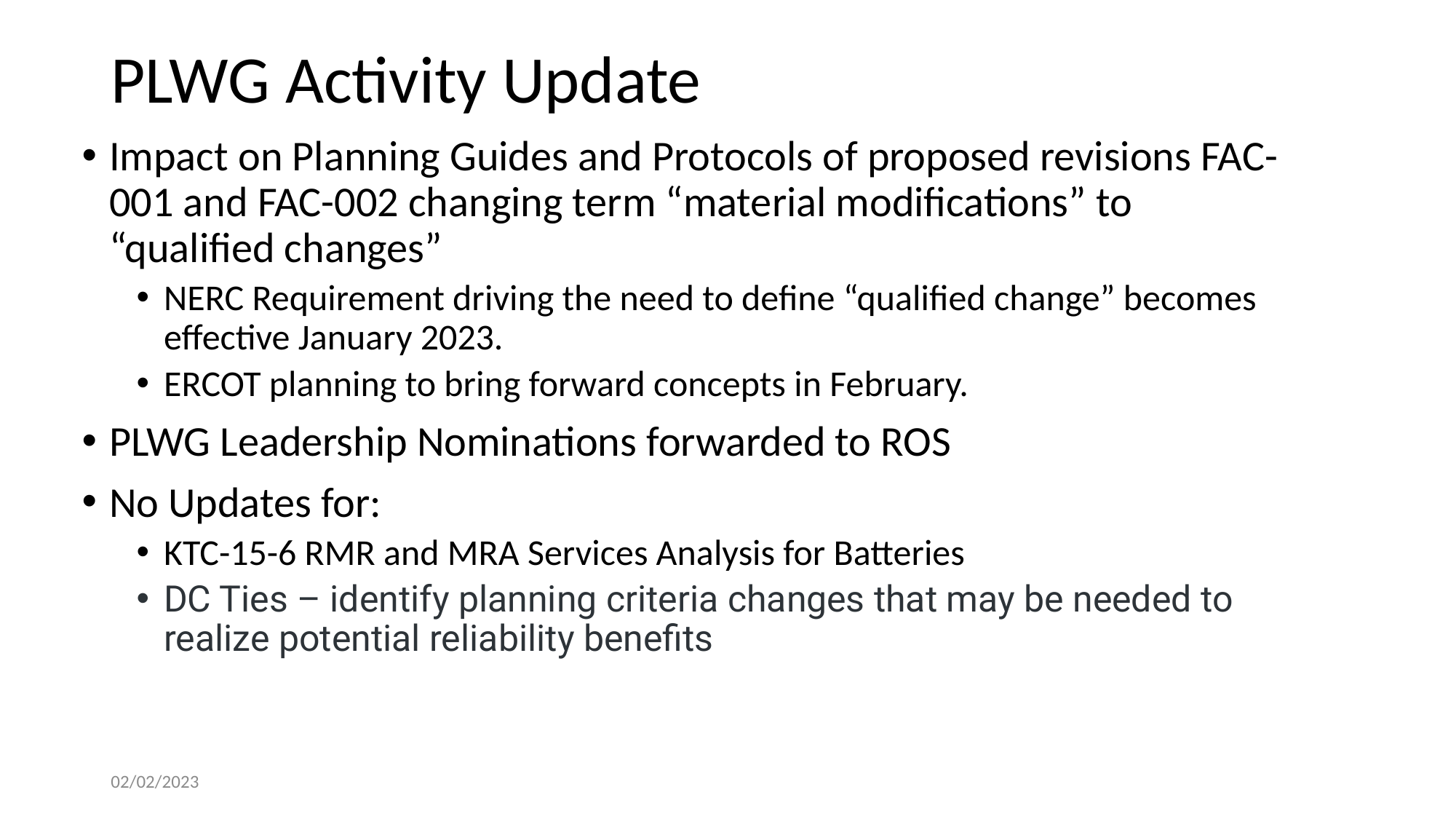

# PLWG Activity Update
Impact on Planning Guides and Protocols of proposed revisions FAC-001 and FAC-002 changing term “material modifications” to “qualified changes”
NERC Requirement driving the need to define “qualified change” becomes effective January 2023.
ERCOT planning to bring forward concepts in February.
PLWG Leadership Nominations forwarded to ROS
No Updates for:
KTC-15-6 RMR and MRA Services Analysis for Batteries
DC Ties – identify planning criteria changes that may be needed to realize potential reliability benefits

02/02/2023